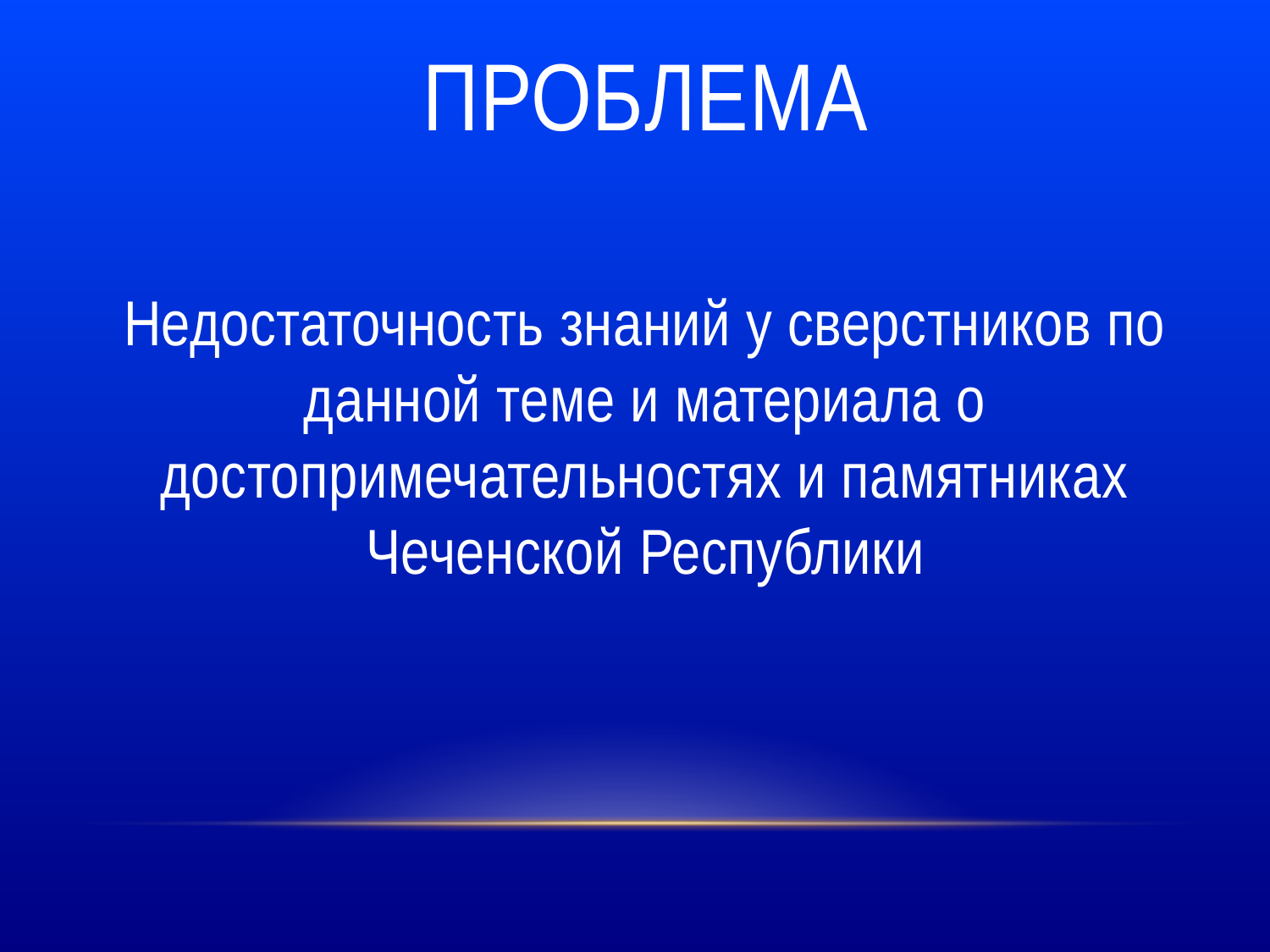

# Проблема
Недостаточность знаний у сверстников по данной теме и материала о достопримечательностях и памятниках Чеченской Республики